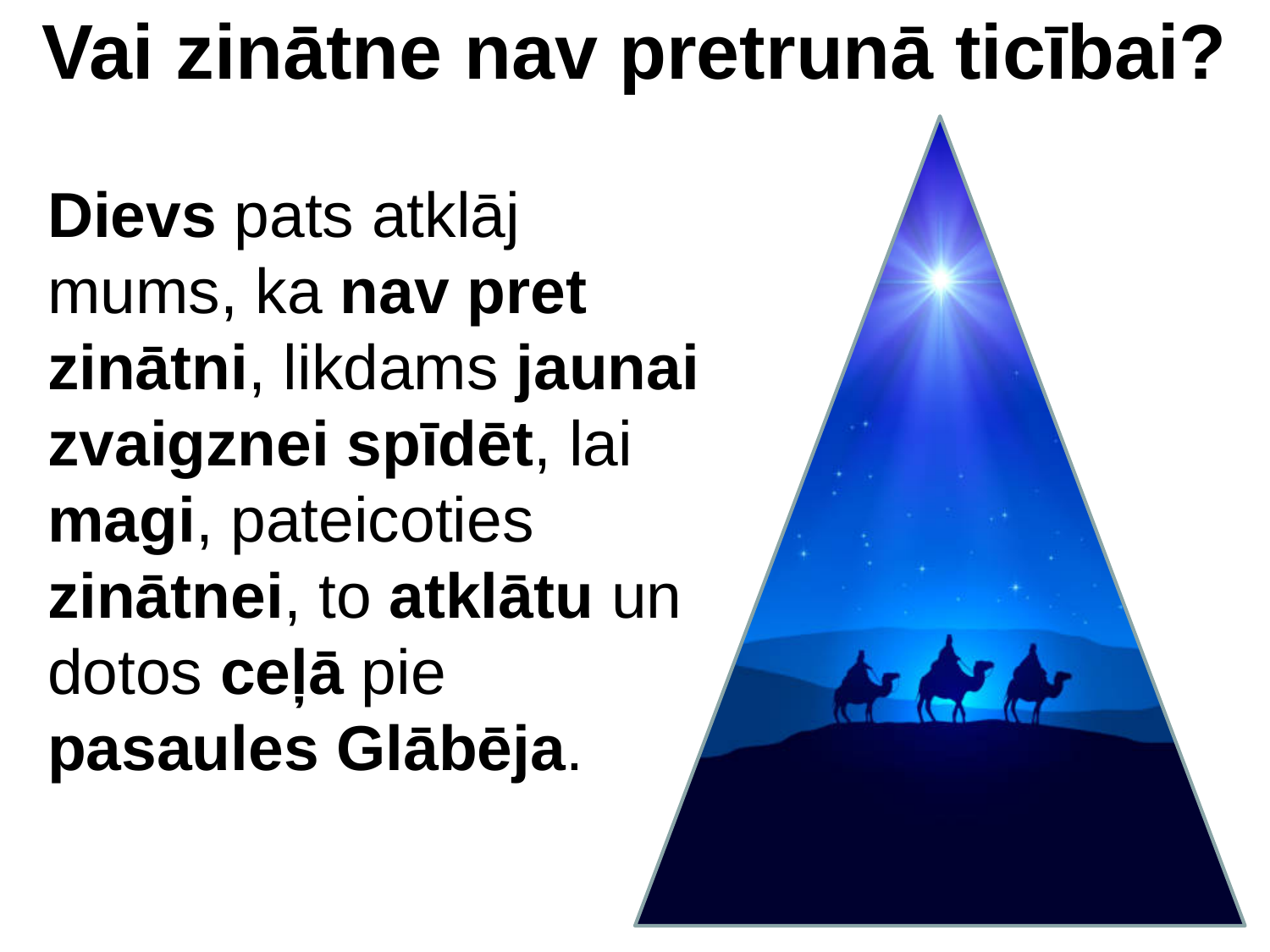

# Vai zinātne nav pretrunā ticībai?

Dievs pats atklāj mums, ka nav pret zinātni, likdams jaunai zvaigznei spīdēt, lai magi, pateicoties zinātnei, to atklātu un dotos ceļā pie pasaules Glābēja.
12